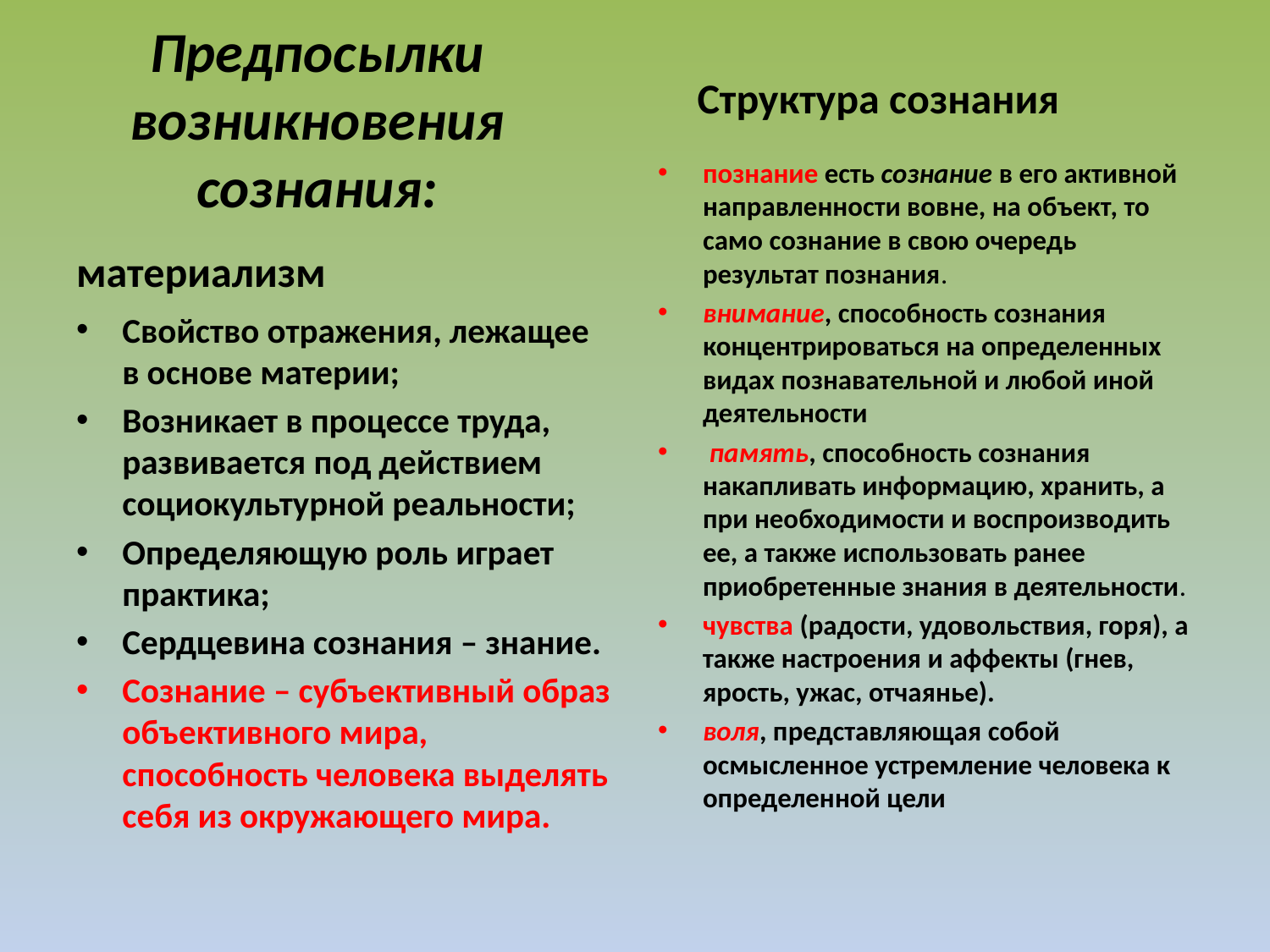

Структура сознания
# Предпосылки возникновения сознания:
познание есть сознание в его активной направленности вовне, на объект, то само сознание в свою очередь результат познания.
внимание, способность сознания концентрироваться на определенных видах познавательной и любой иной деятельности
 память, способность сознания накапливать информацию, хранить, а при необходимости и воспроизводить ее, а также использовать ранее приобретенные знания в деятельности.
чувства (радости, удовольствия, горя), а также настроения и аффекты (гнев, ярость, ужас, отчаянье).
воля, представляющая собой осмысленное устремление человека к определенной цели
материализм
Свойство отражения, лежащее в основе материи;
Возникает в процессе труда, развивается под действием социокультурной реальности;
Определяющую роль играет практика;
Сердцевина сознания – знание.
Сознание – субъективный образ объективного мира, способность человека выделять себя из окружающего мира.